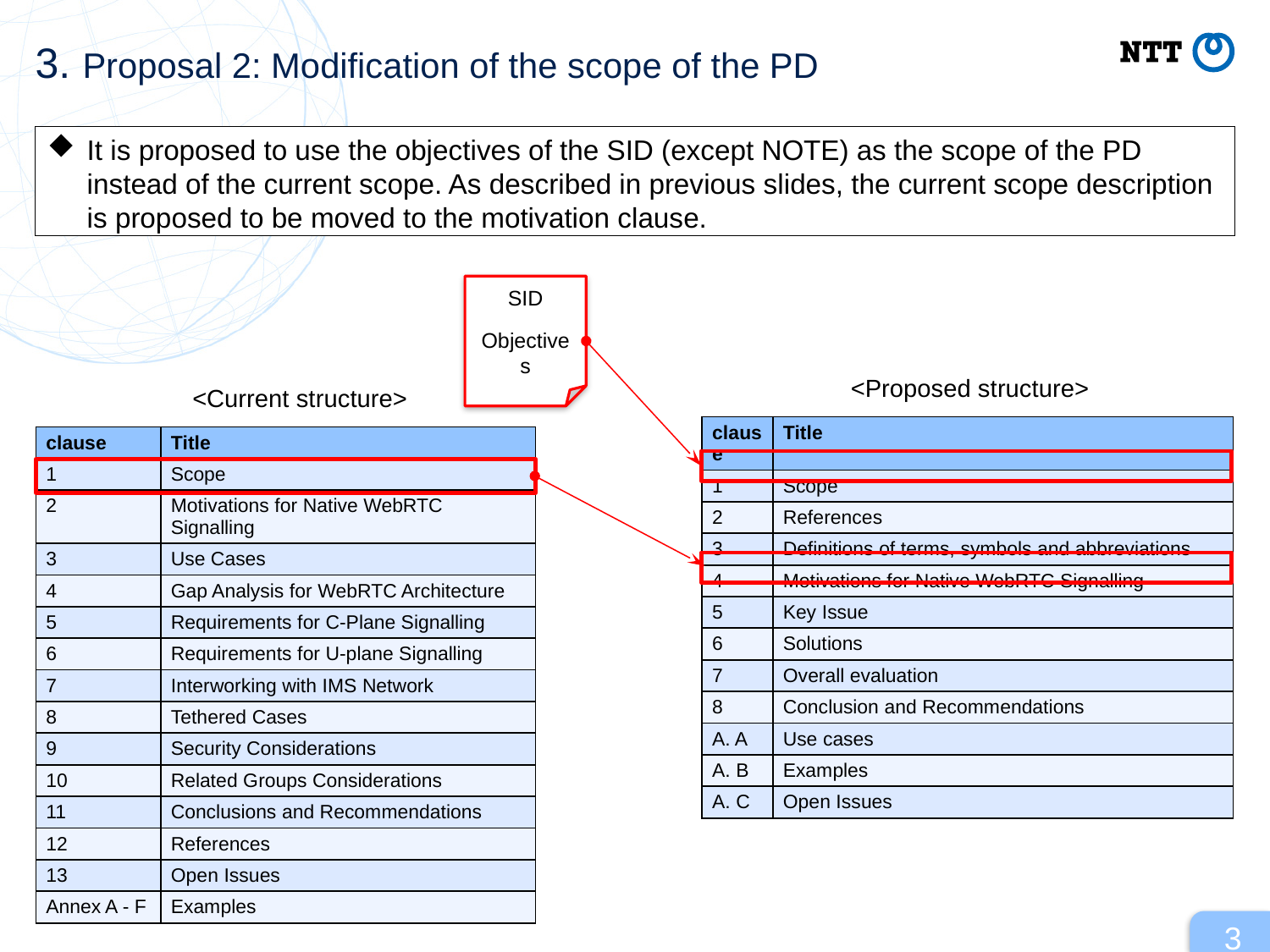

# 3. Proposal 2: Modification of the scope of the PD
It is proposed to use the objectives of the SID (except NOTE) as the scope of the PD instead of the current scope. As described in previous slides, the current scope description is proposed to be moved to the motivation clause.
SID

Objectives
<Proposed structure>
<Current structure>
| clause | Title |
| --- | --- |
| 1 | Scope |
| 2 | References |
| 3 | Definitions of terms, symbols and abbreviations |
| 4 | Motivations for Native WebRTC Signalling |
| 5 | Key Issue |
| 6 | Solutions |
| 7 | Overall evaluation |
| 8 | Conclusion and Recommendations |
| A. A | Use cases |
| A. B | Examples |
| A. C | Open Issues |
| clause | Title |
| --- | --- |
| 1 | Scope |
| 2 | Motivations for Native WebRTC Signalling |
| 3 | Use Cases |
| 4 | Gap Analysis for WebRTC Architecture |
| 5 | Requirements for C-Plane Signalling |
| 6 | Requirements for U-plane Signalling |
| 7 | Interworking with IMS Network |
| 8 | Tethered Cases |
| 9 | Security Considerations |
| 10 | Related Groups Considerations |
| 11 | Conclusions and Recommendations |
| 12 | References |
| 13 | Open Issues |
| Annex A - F | Examples |

3